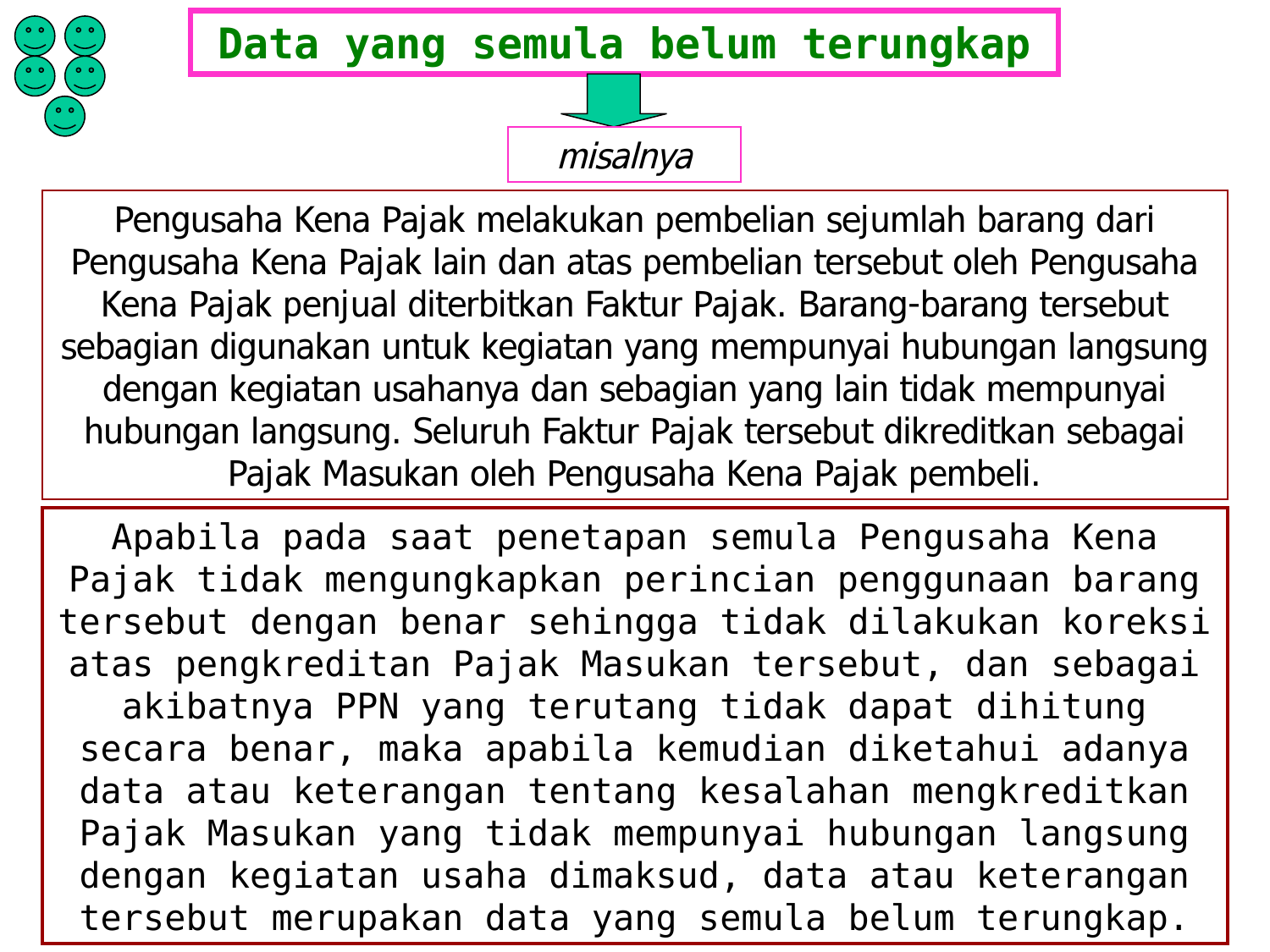

# Data yang semula belum terungkap

misalnya
Pengusaha Kena Pajak melakukan pembelian sejumlah barang dari Pengusaha Kena Pajak lain dan atas pembelian tersebut oleh Pengusaha Kena Pajak penjual diterbitkan Faktur Pajak. Barang-barang tersebut sebagian digunakan untuk kegiatan yang mempunyai hubungan langsung dengan kegiatan usahanya dan sebagian yang lain tidak mempunyai hubungan langsung. Seluruh Faktur Pajak tersebut dikreditkan sebagai Pajak Masukan oleh Pengusaha Kena Pajak pembeli.
Apabila pada saat penetapan semula Pengusaha Kena Pajak tidak mengungkapkan perincian penggunaan barang tersebut dengan benar sehingga tidak dilakukan koreksi atas pengkreditan Pajak Masukan tersebut, dan sebagai akibatnya PPN yang terutang tidak dapat dihitung secara benar, maka apabila kemudian diketahui adanya data atau keterangan tentang kesalahan mengkreditkan Pajak Masukan yang tidak mempunyai hubungan langsung dengan kegiatan usaha dimaksud, data atau keterangan tersebut merupakan data yang semula belum terungkap.